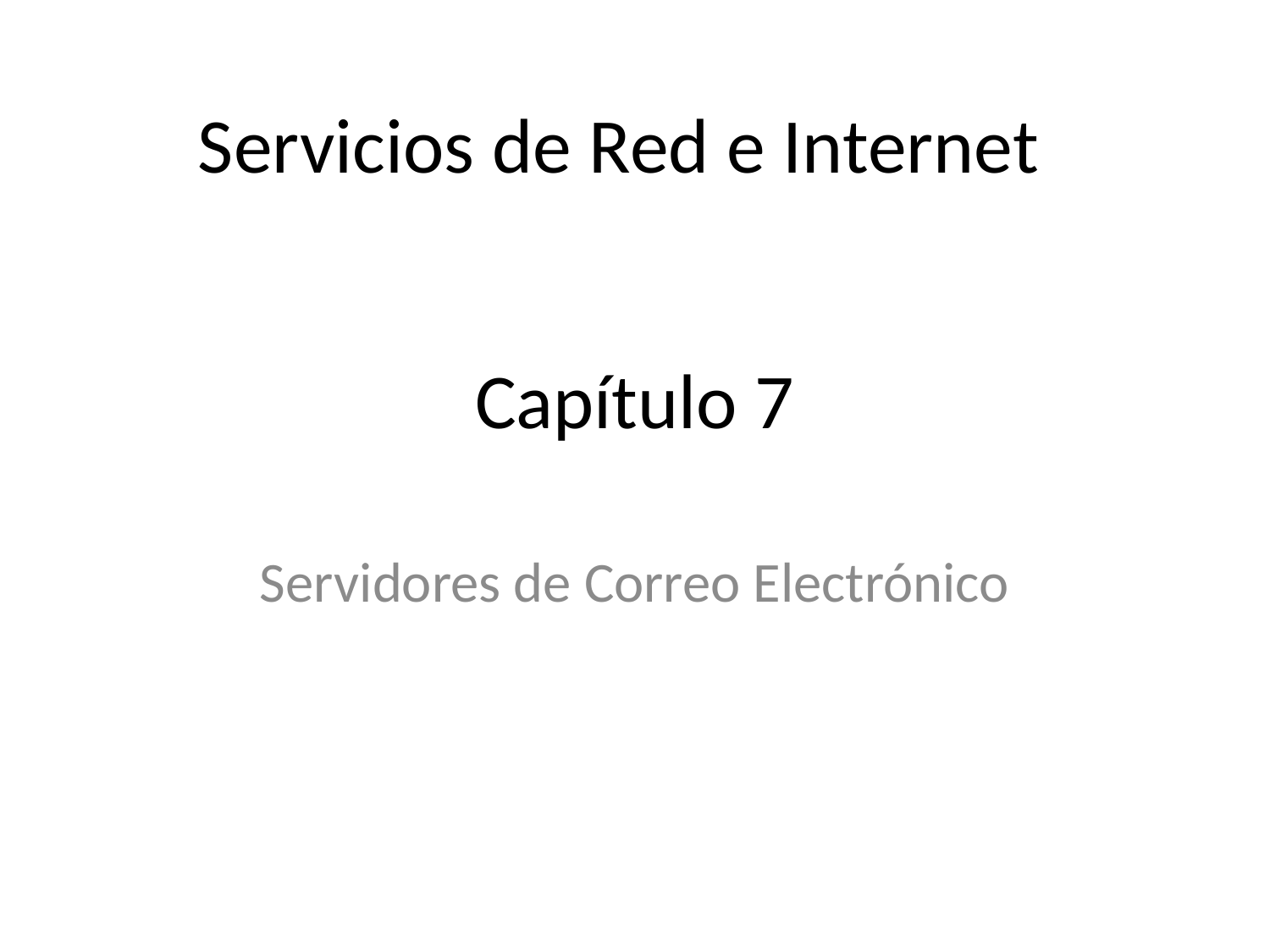

Servicios de Red e Internet
# Capítulo 7
Servidores de Correo Electrónico